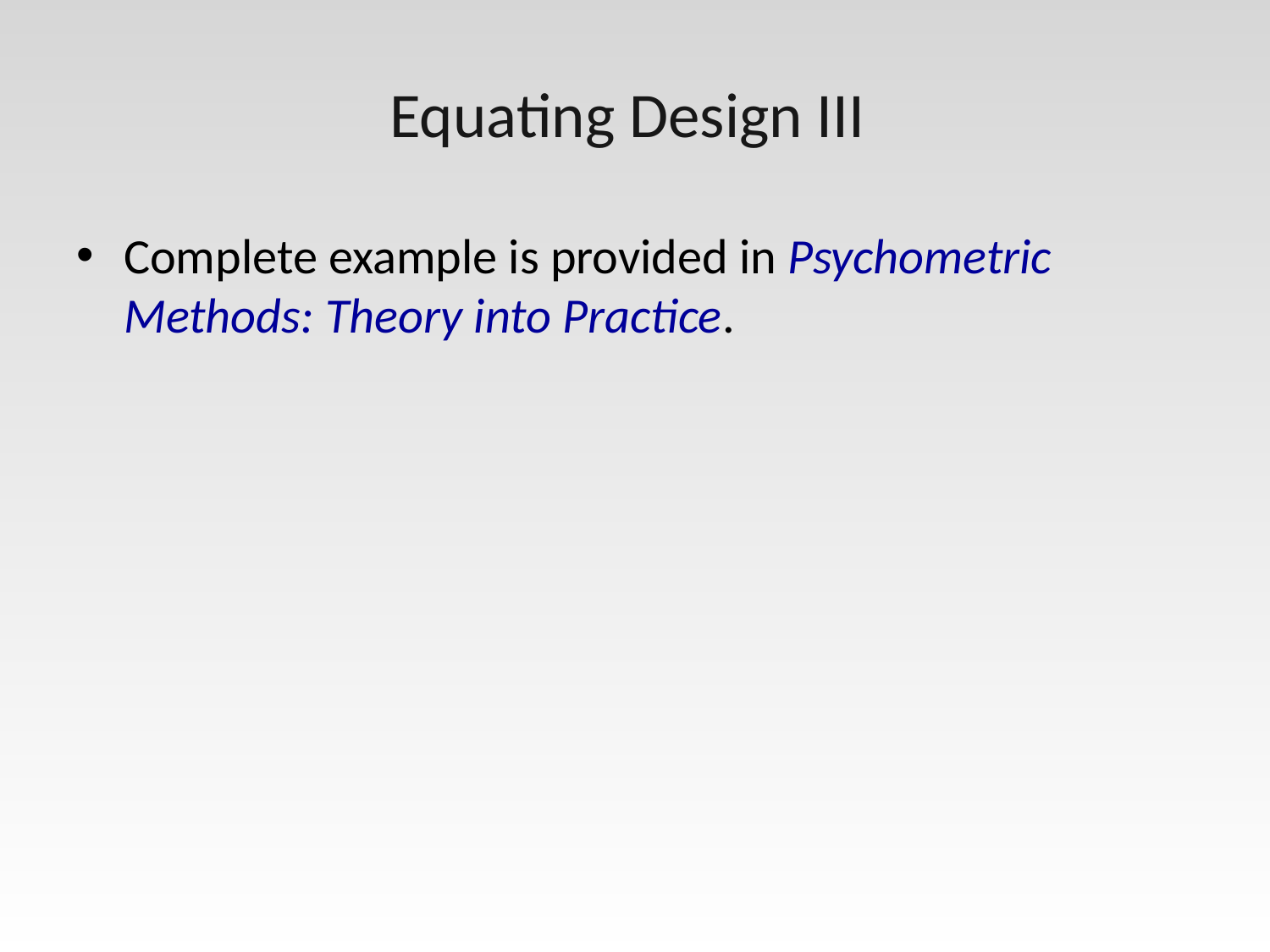

# Equating Design III

Complete example is provided in Psychometric Methods: Theory into Practice.